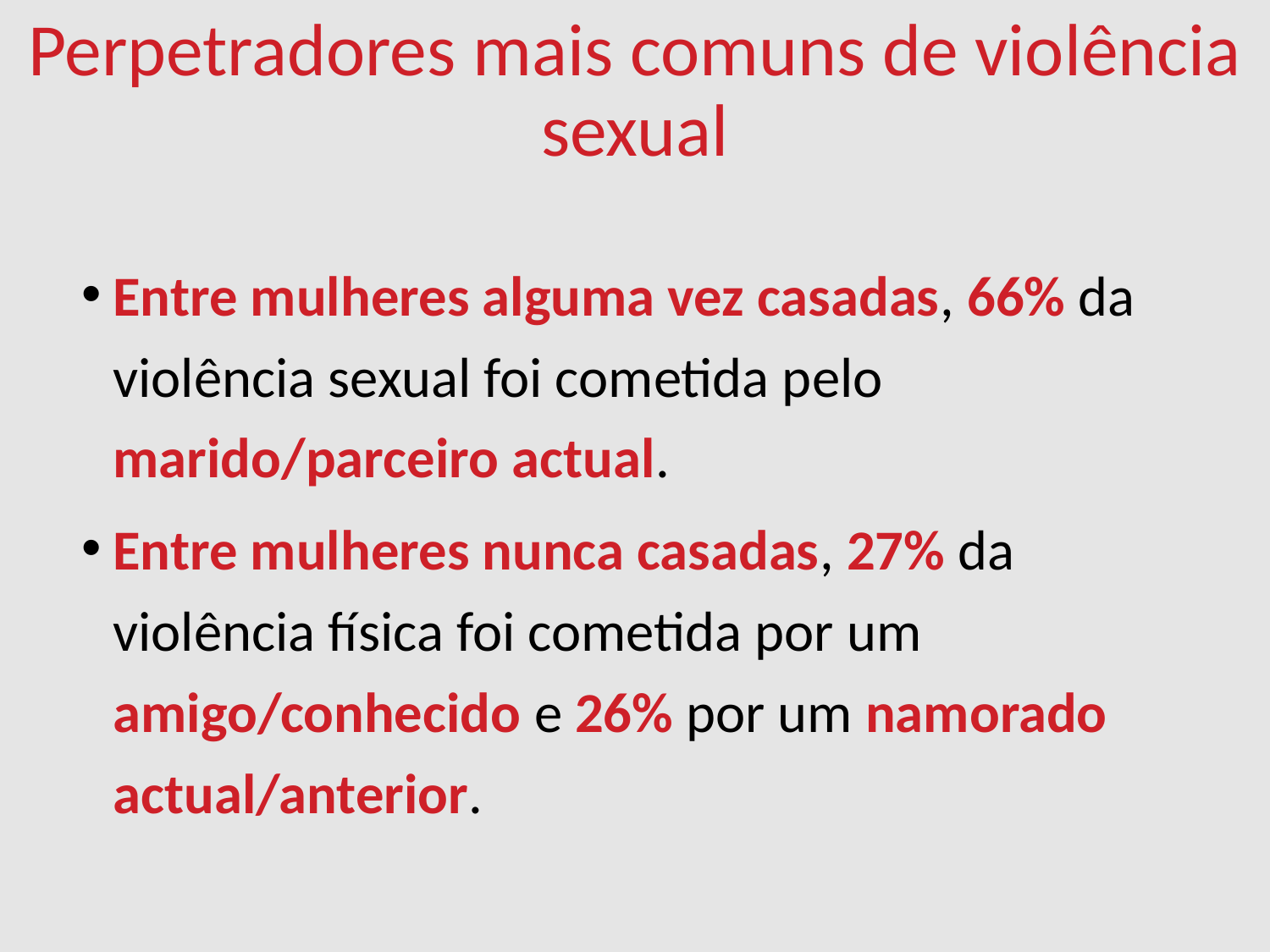

Perpetradores mais comuns de violência sexual
Entre mulheres alguma vez casadas, 66% da violência sexual foi cometida pelo marido/parceiro actual.
Entre mulheres nunca casadas, 27% da violência física foi cometida por um  amigo/conhecido e 26% por um namorado actual/anterior.